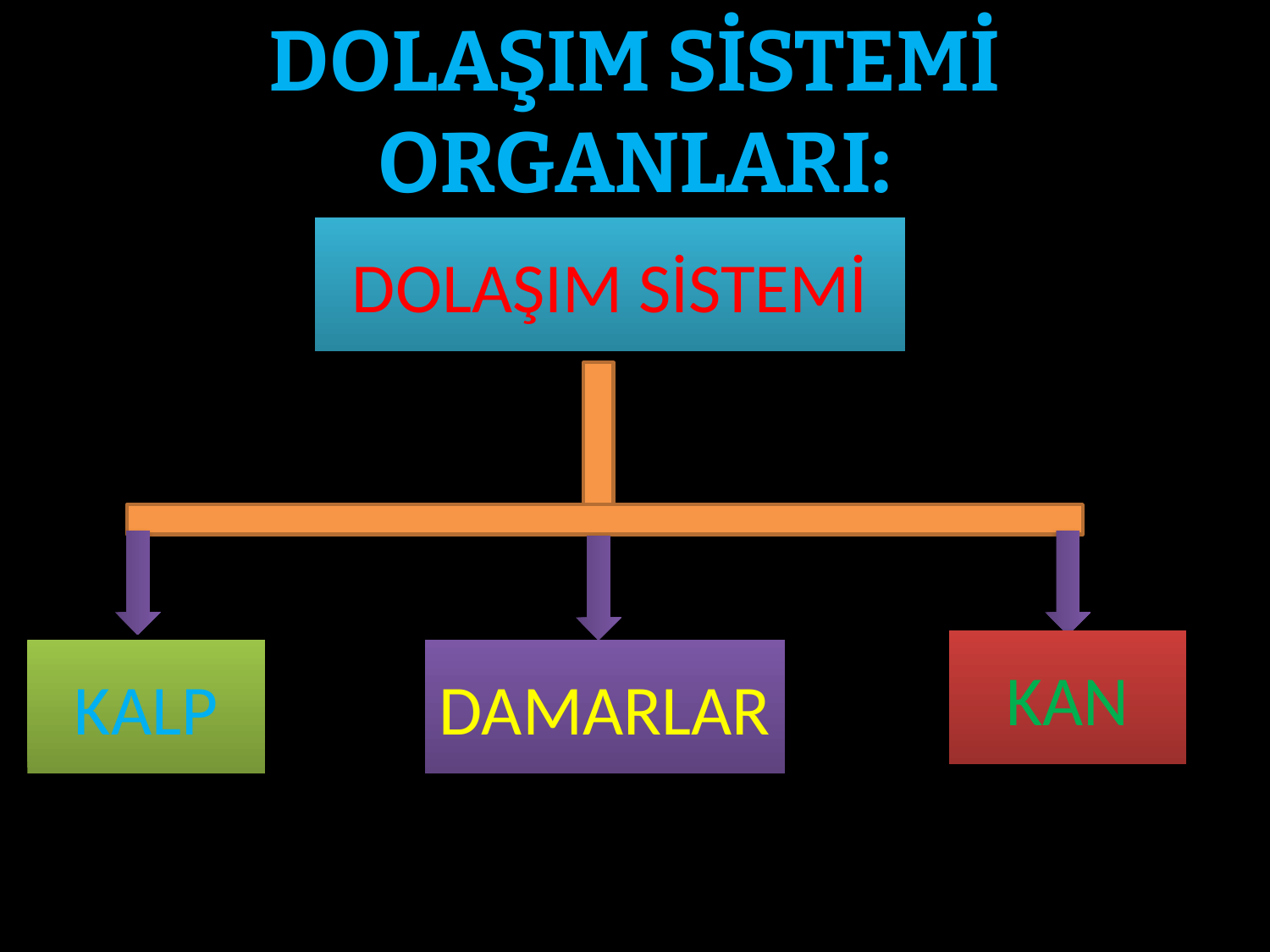

DOLAŞIM SİSTEMİ ORGANLARI:
DOLAŞIM SİSTEMİ
#

KAN
KALP
DAMARLAR